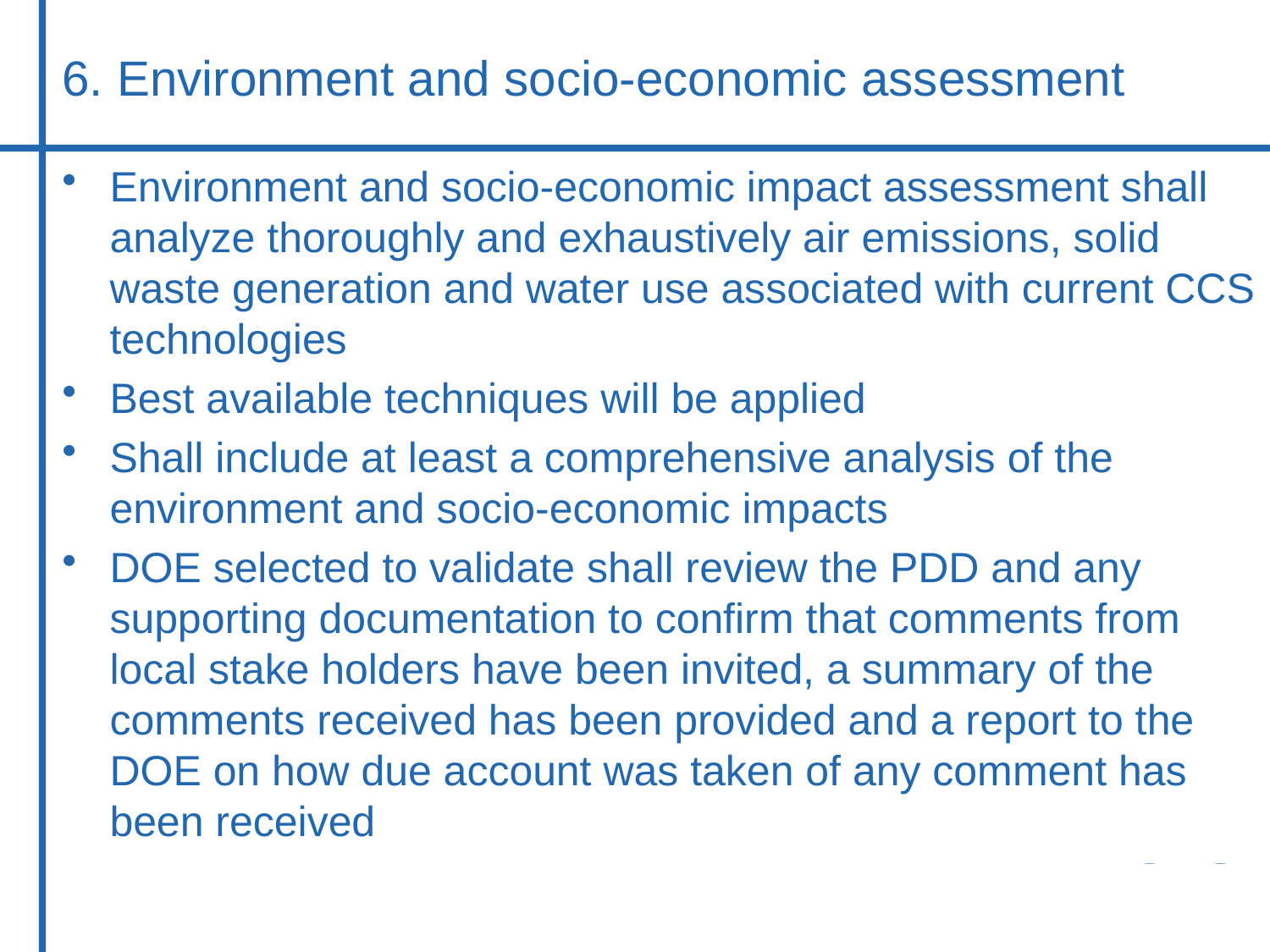

# 6. Environment and socio-economic assessment
Environment and socio-economic impact assessment shall analyze thoroughly and exhaustively air emissions, solid waste generation and water use associated with current CCS technologies
Best available techniques will be applied
Shall include at least a comprehensive analysis of the environment and socio-economic impacts
DOE selected to validate shall review the PDD and any supporting documentation to confirm that comments from local stake holders have been invited, a summary of the comments received has been provided and a report to the DOE on how due account was taken of any comment has been received